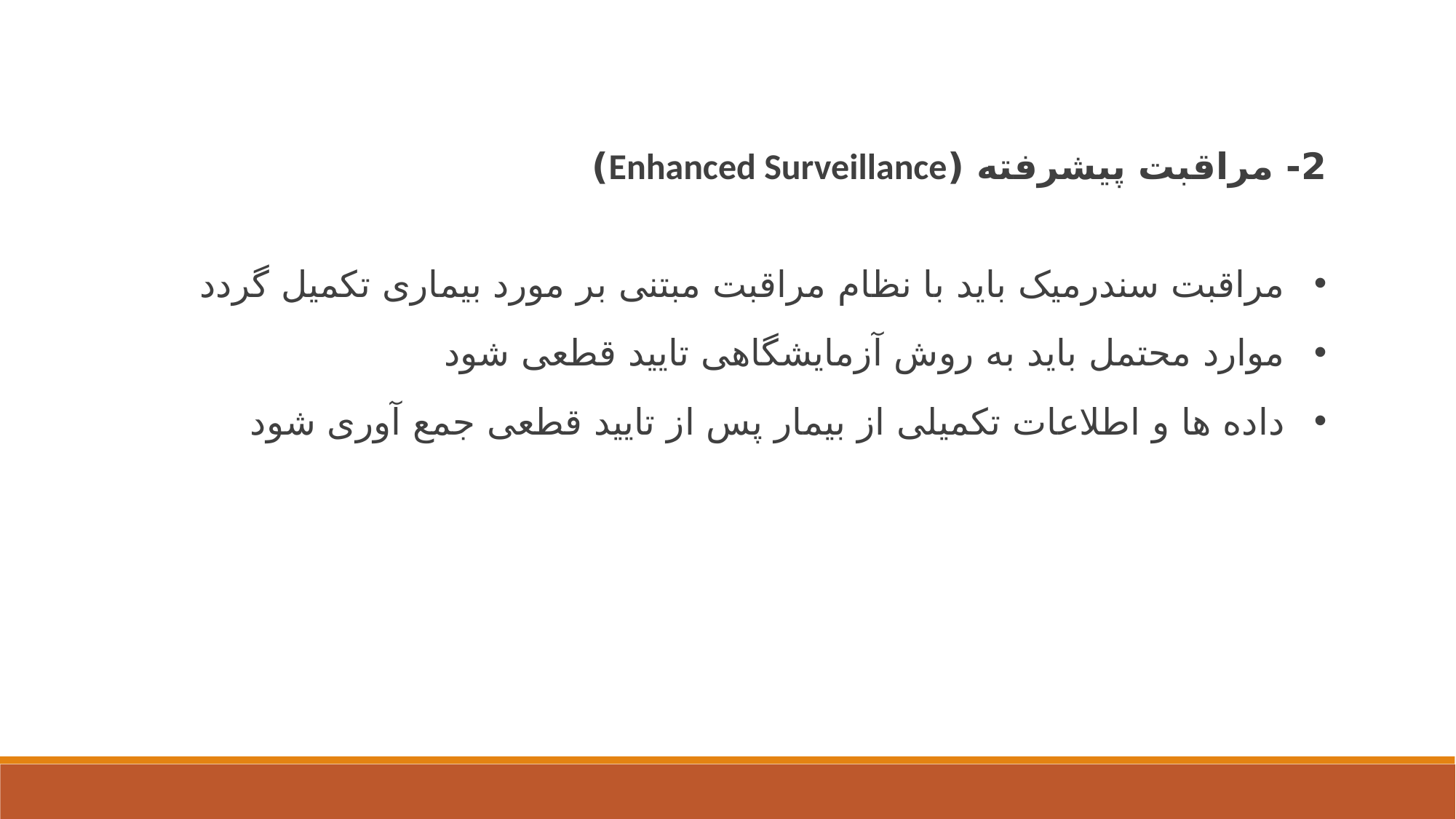

2- مراقبت پیشرفته (Enhanced Surveillance)

مراقبت سندرمیک باید با نظام مراقبت مبتنی بر مورد بیماری تکمیل گردد
موارد محتمل باید به روش آزمایشگاهی تایید قطعی شود
داده ها و اطلاعات تکمیلی از بیمار پس از تایید قطعی جمع آوری شود